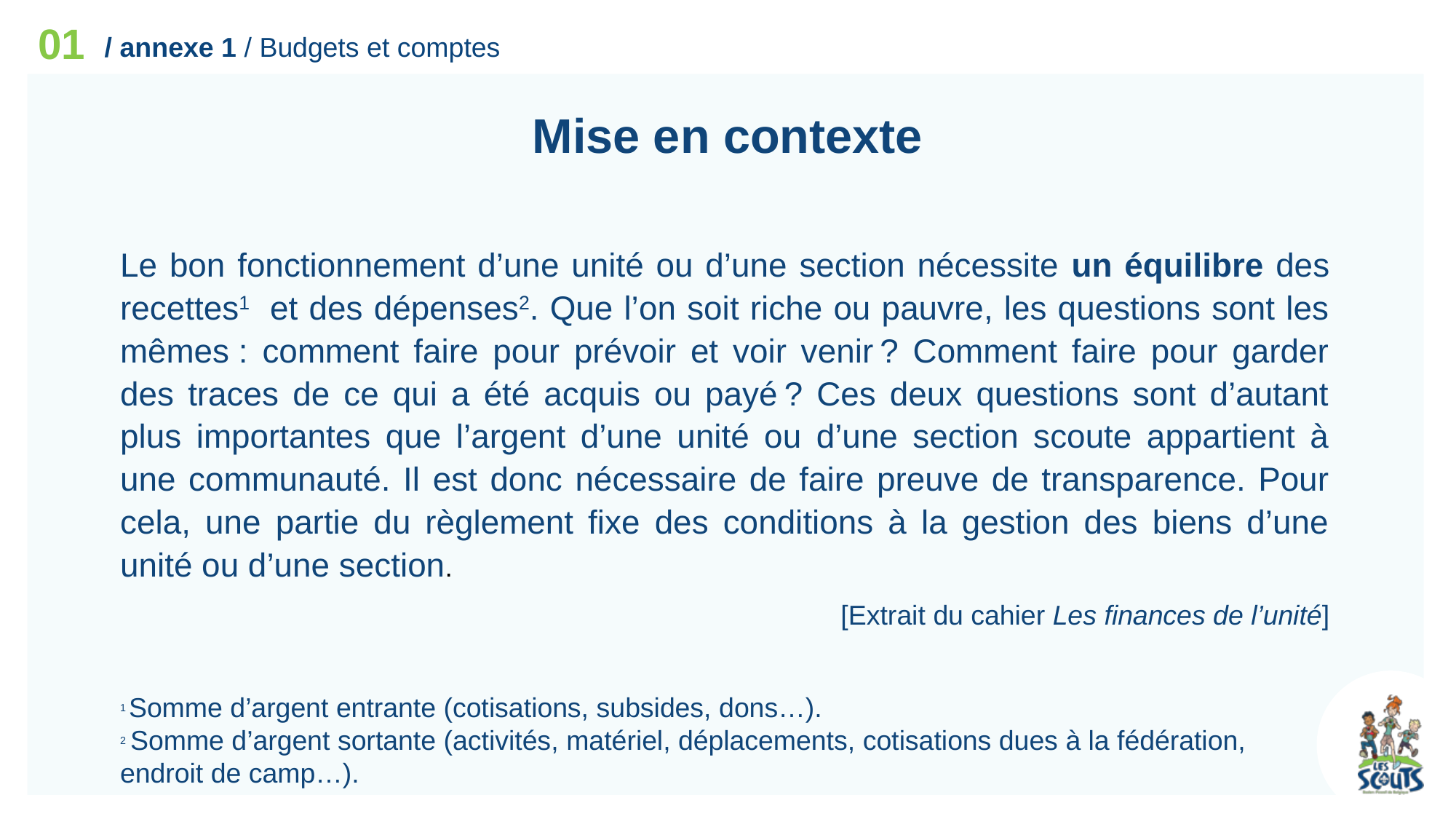

01
/ annexe 1 / Budgets et comptes
Mise en contexte
Le bon fonctionnement d’une unité ou d’une section nécessite un équilibre des recettes1  et des dépenses2. Que l’on soit riche ou pauvre, les questions sont les mêmes : comment faire pour prévoir et voir venir ? Comment faire pour garder des traces de ce qui a été acquis ou payé ? Ces deux questions sont d’autant plus importantes que l’argent d’une unité ou d’une section scoute appartient à une communauté. Il est donc nécessaire de faire preuve de transparence. Pour cela, une partie du règlement fixe des conditions à la gestion des biens d’une unité ou d’une section.
[Extrait du cahier Les finances de l’unité]

1 Somme d’argent entrante (cotisations, subsides, dons…).
2 Somme d’argent sortante (activités, matériel, déplacements, cotisations dues à la fédération, endroit de camp…).